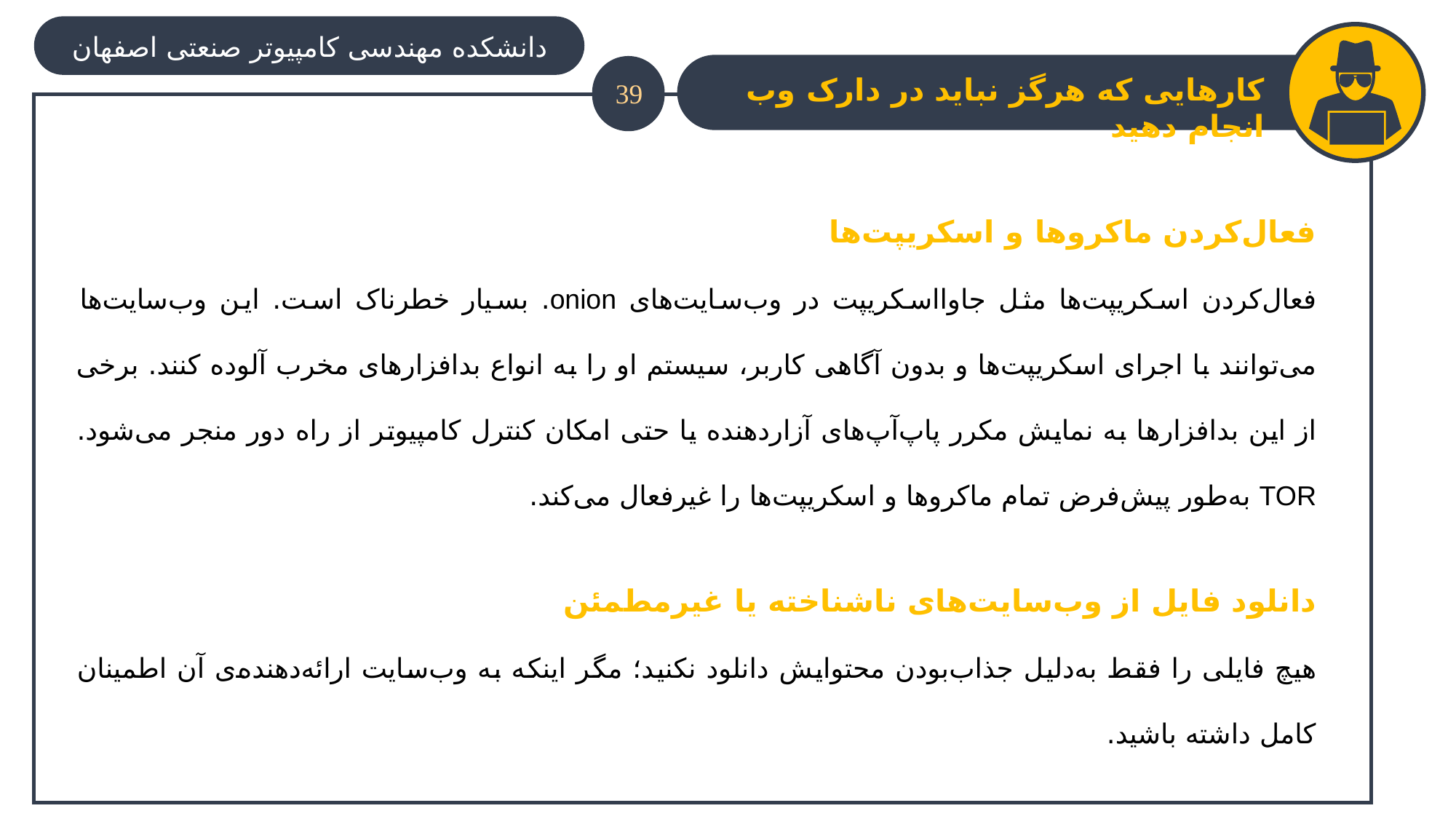

دانشکده مهندسی کامپیوتر صنعتی اصفهان
کارهایی که هرگز نباید در دارک وب انجام دهید
39
فعال‌کردن ماکروها و اسکریپت‌ها
فعال‌کردن اسکریپت‌ها مثل جاوااسکریپت در وب‌سایت‌های onion. بسیار خطرناک است. این وب‌سایت‌ها می‌توانند با اجرای اسکریپت‌ها و بدون آگاهی کاربر، سیستم او را به انواع بدافزارهای مخرب آلوده کنند. برخی از این بدافزارها به نمایش مکرر پاپ‌آپ‌های آزاردهنده یا حتی امکان کنترل کامپیوتر از راه‌ دور منجر می‌شود. TOR به‌طور پیش‌فرض تمام ماکروها و اسکریپت‌ها را غیرفعال می‌کند.
دانلود فایل از وب‌سایت‌های ناشناخته یا غیرمطمئن
هیچ فایلی را فقط به‌دلیل جذاب‌بودن محتوایش دانلود نکنید؛ مگر اینکه به وب‌سایت ارائه‌دهنده‌ی آن اطمینان کامل داشته باشید.